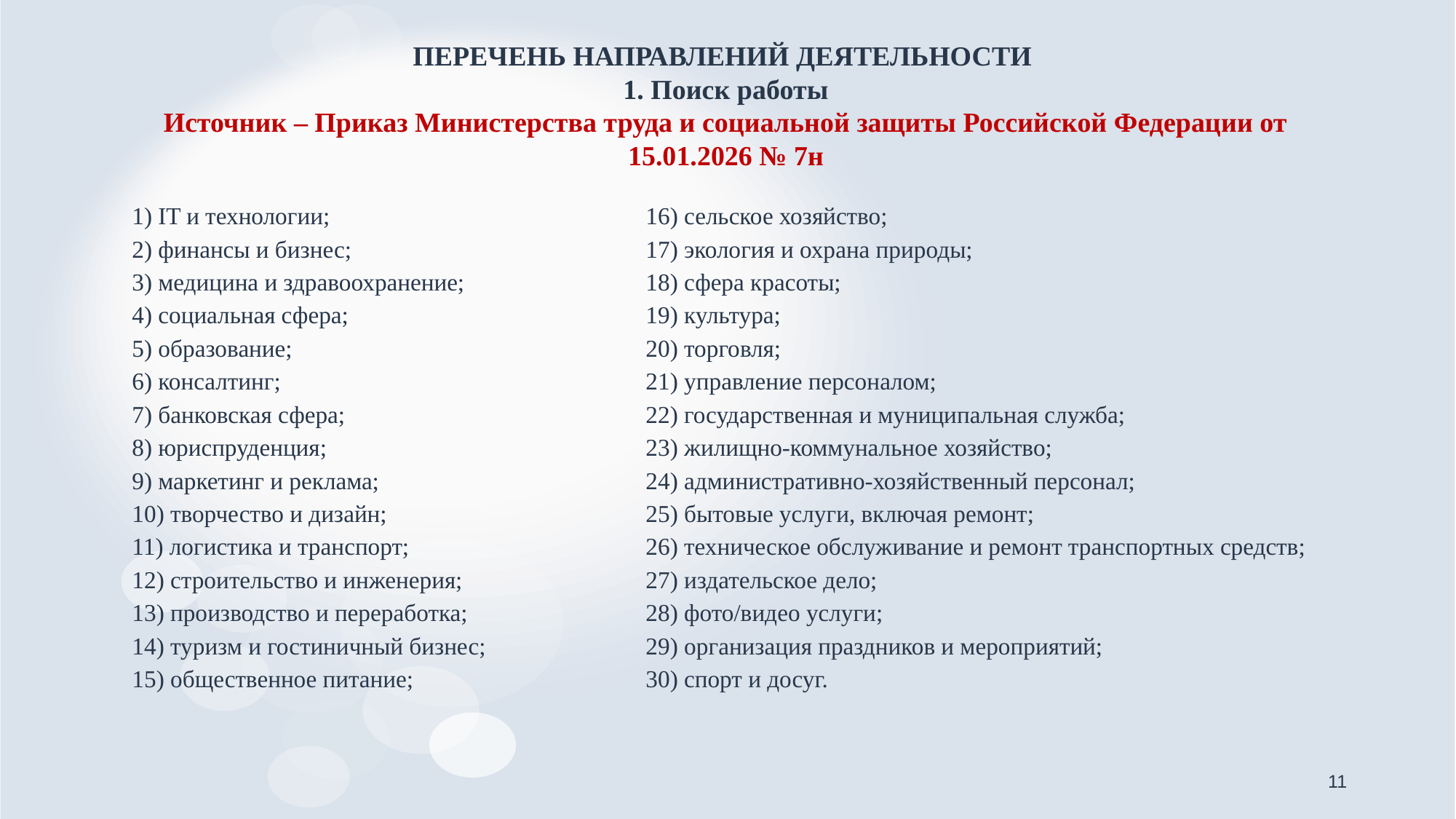

# ПЕРЕЧЕНЬ НАПРАВЛЕНИЙ ДЕЯТЕЛЬНОСТИ 1. Поиск работы Источник – Приказ Министерства труда и социальной защиты Российской Федерации от 15.01.2026 № 7н
1) IT и технологии;
2) финансы и бизнес;
3) медицина и здравоохранение;
4) социальная сфера;
5) образование;
6) консалтинг;
7) банковская сфера;
8) юриспруденция;
9) маркетинг и реклама;
10) творчество и дизайн;
11) логистика и транспорт;
12) строительство и инженерия;
13) производство и переработка;
14) туризм и гостиничный бизнес;
15) общественное питание;
16) сельское хозяйство;
17) экология и охрана природы;
18) сфера красоты;
19) культура;
20) торговля;
21) управление персоналом;
22) государственная и муниципальная служба;
23) жилищно-коммунальное хозяйство;
24) административно-хозяйственный персонал;
25) бытовые услуги, включая ремонт;
26) техническое обслуживание и ремонт транспортных средств;
27) издательское дело;
28) фото/видео услуги;
29) организация праздников и мероприятий;
30) спорт и досуг.

11